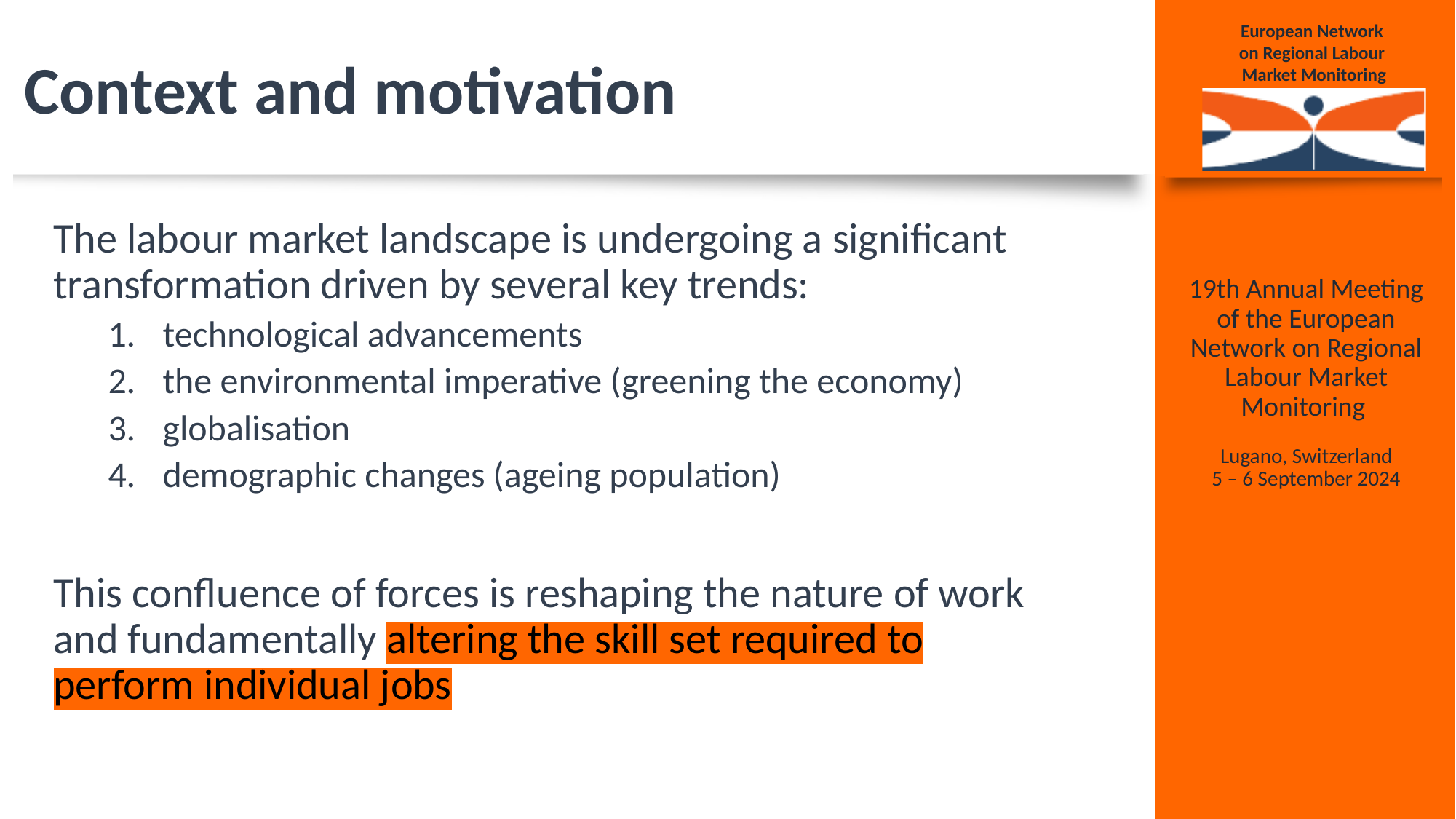

# Context and motivation
The labour market landscape is undergoing a significant transformation driven by several key trends:
technological advancements
the environmental imperative (greening the economy)
globalisation
demographic changes (ageing population)

This confluence of forces is reshaping the nature of work and fundamentally altering the skill set required to perform individual jobs